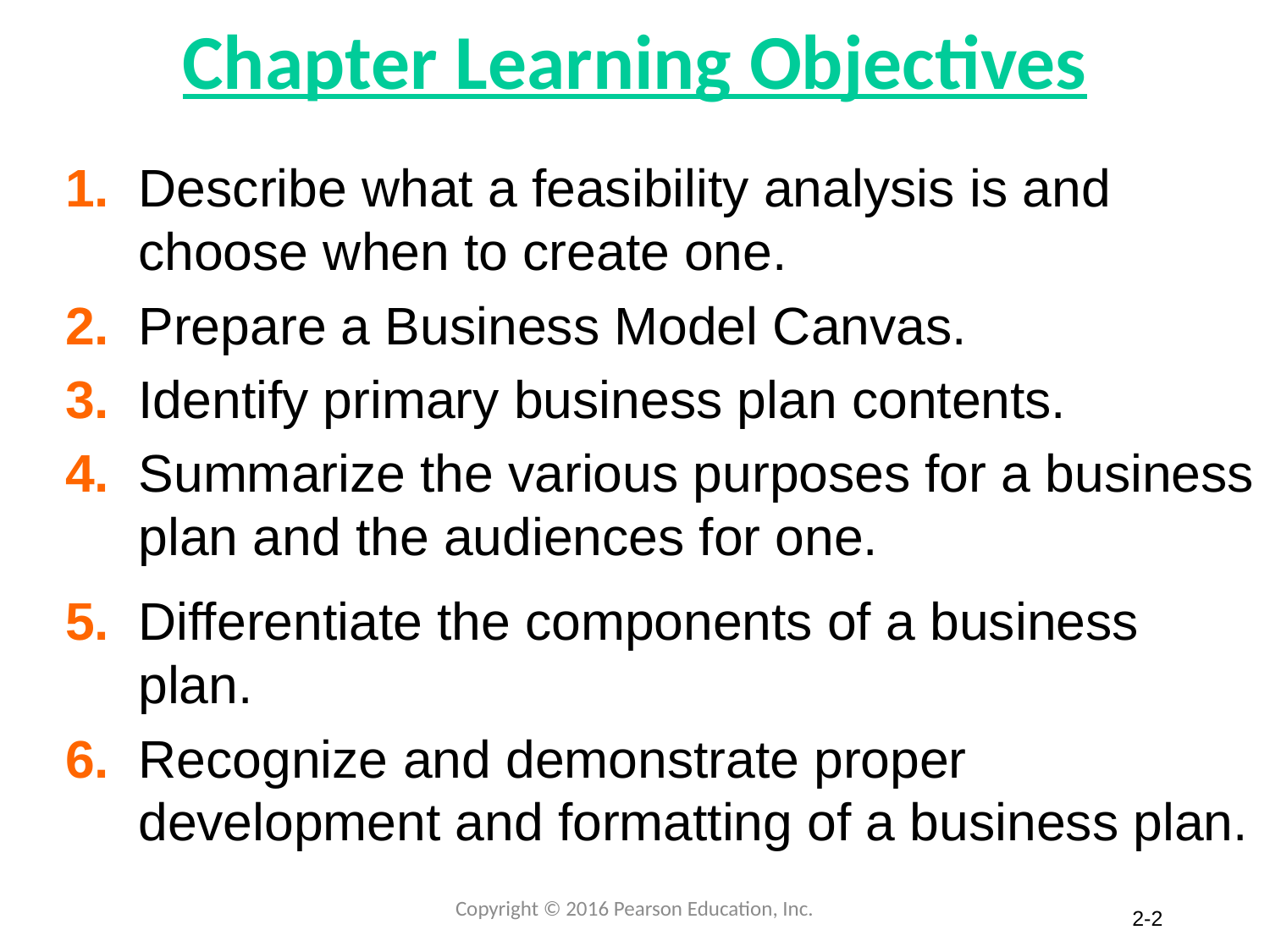

# Chapter Learning Objectives
1.  Describe what a feasibility analysis is and
     choose when to create one.

2.  Prepare a Business Model Canvas.

3.  Identify primary business plan contents.

4.  Summarize the various purposes for a business
     plan and the audiences for one.
5.  Differentiate the components of a business
     plan.

6.  Recognize and demonstrate proper
     development and formatting of a business plan.
Copyright © 2016 Pearson Education, Inc.